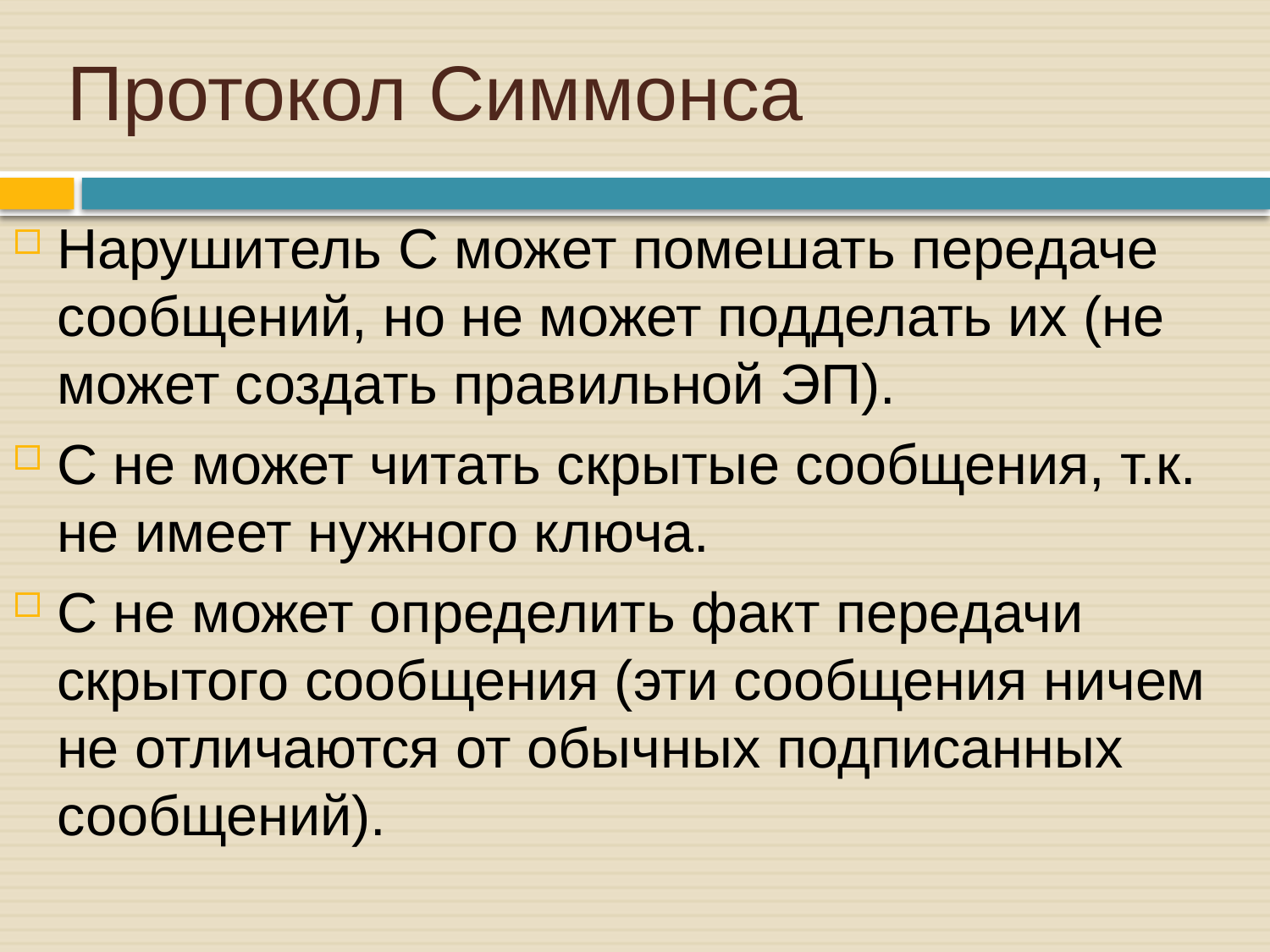

# Протокол Симмонса
Нарушитель C может помешать передаче сообщений, но не может подделать их (не может создать правильной ЭП).
C не может читать скрытые сообщения, т.к. не имеет нужного ключа.
C не может определить факт передачи скрытого сообщения (эти сообщения ничем не отличаются от обычных подписанных сообщений).